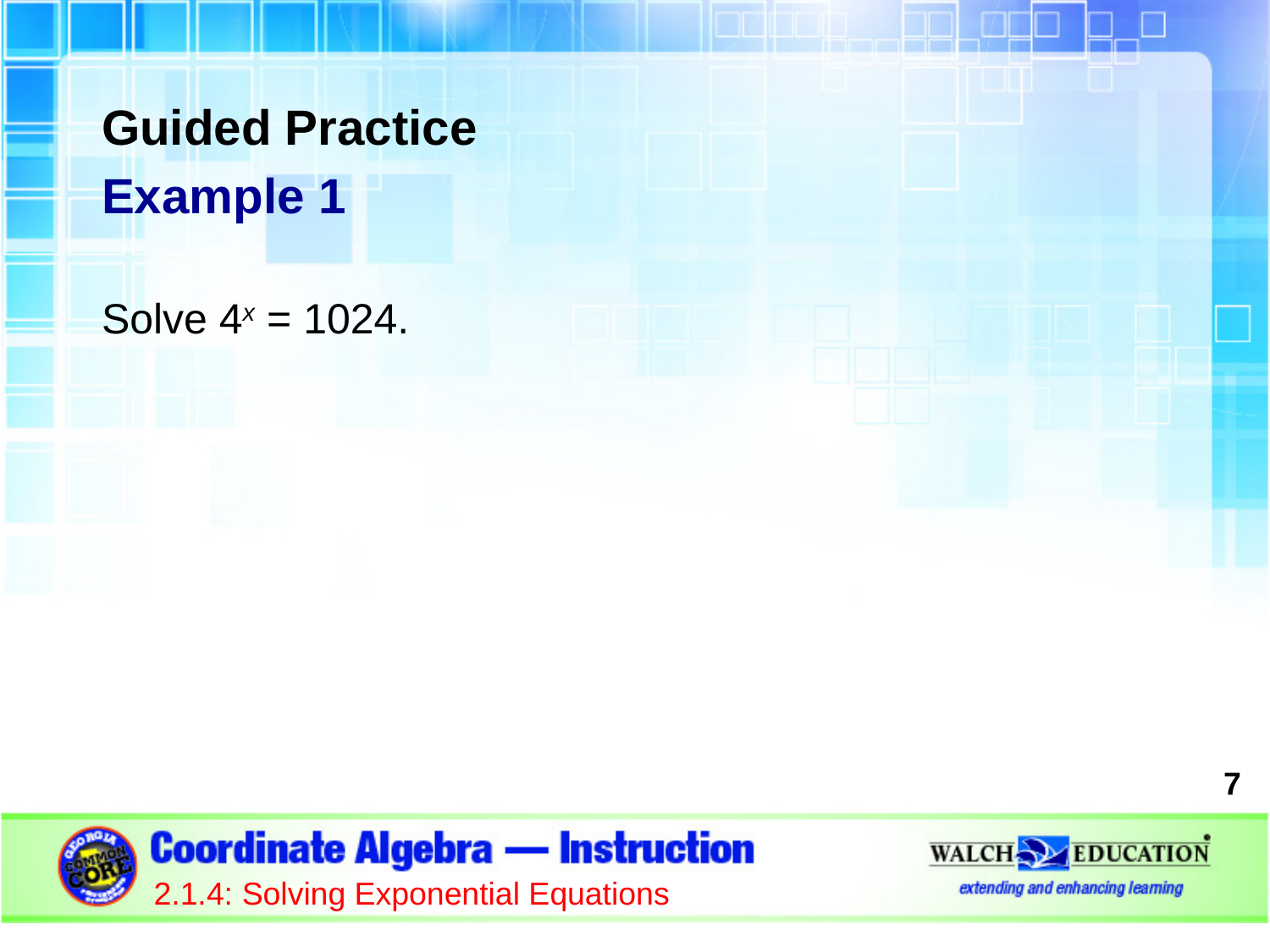

Guided Practice
Example 1

Solve 4x = 1024.
7
2.1.4: Solving Exponential Equations